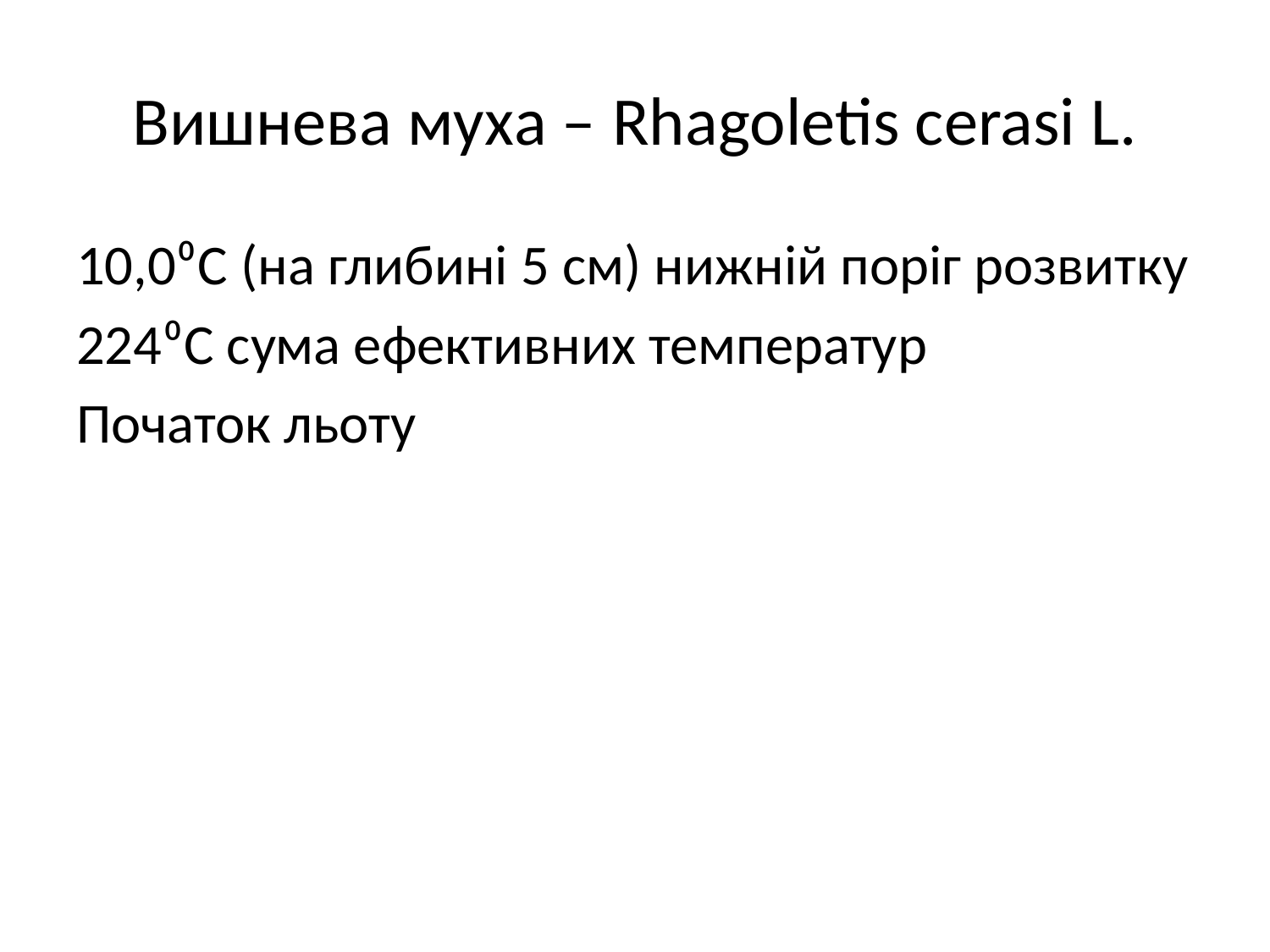

# Вишнева муха – Rhagoletis cerasi L.
10,0⁰С (на глибині 5 см) нижній поріг розвитку
224⁰С сума ефективних температур
Початок льоту